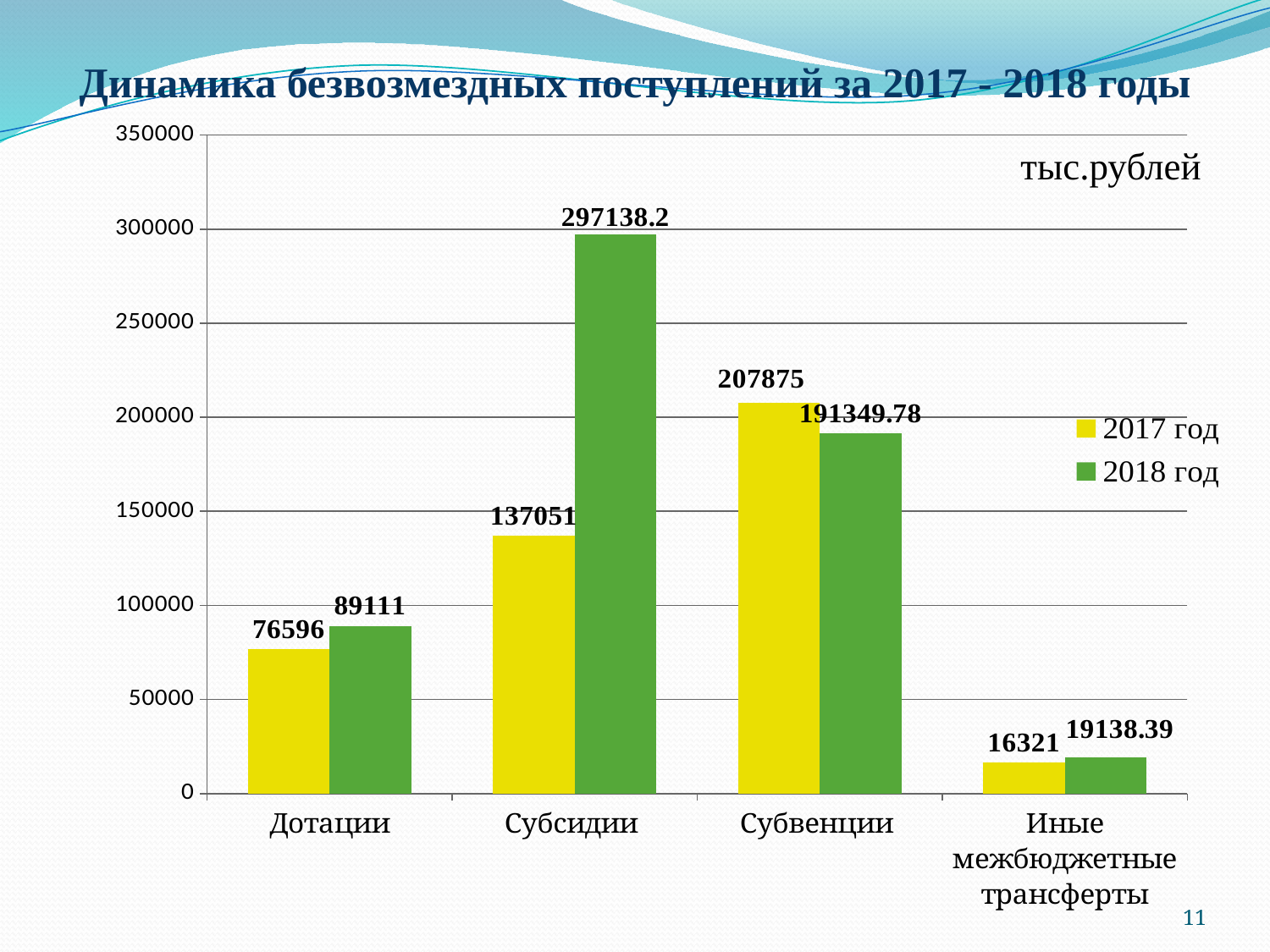

# Динамика безвозмездных поступлений за 2017 - 2018 годы

### Chart

| Category | 2017 год | 2018 год |
|---|---|---|
| Дотации | 76596.0 | 89111.0 |
| Субсидии  | 137051.0 | 297138.2 |
| Субвенции  | 207875.0 | 191349.78 |
| Иные межбюджетные трансферты | 16321.0 | 19138.39 |
тыс.рублей
11